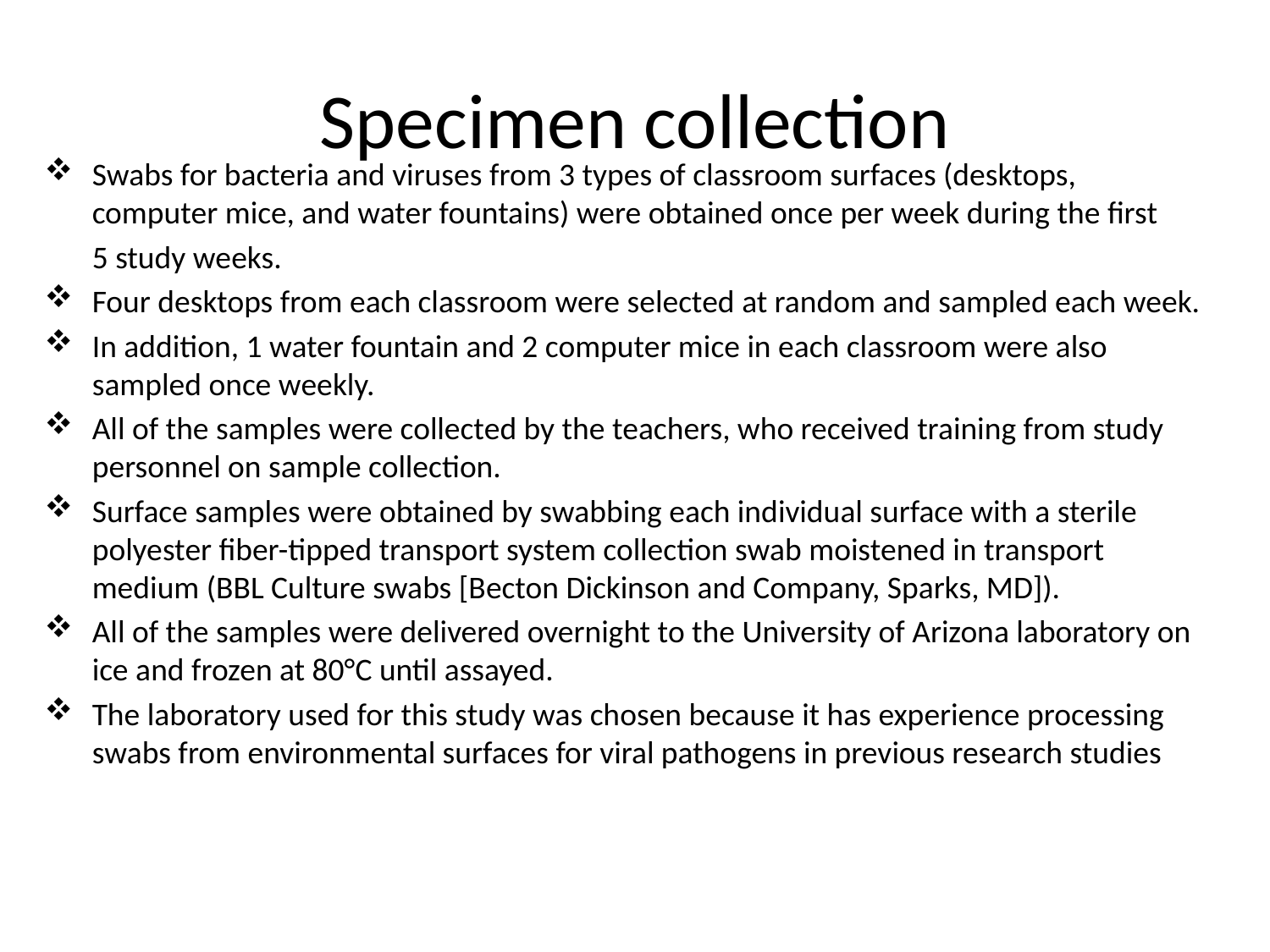

# Specimen collection
Swabs for bacteria and viruses from 3 types of classroom surfaces (desktops, computer mice, and water fountains) were obtained once per week during the first
	5 study weeks.
Four desktops from each classroom were selected at random and sampled each week.
In addition, 1 water fountain and 2 computer mice in each classroom were also sampled once weekly.
All of the samples were collected by the teachers, who received training from study personnel on sample collection.
Surface samples were obtained by swabbing each individual surface with a sterile polyester fiber-tipped transport system collection swab moistened in transport medium (BBL Culture swabs [Becton Dickinson and Company, Sparks, MD]).
All of the samples were delivered overnight to the University of Arizona laboratory on ice and frozen at 80°C until assayed.
The laboratory used for this study was chosen because it has experience processing swabs from environmental surfaces for viral pathogens in previous research studies